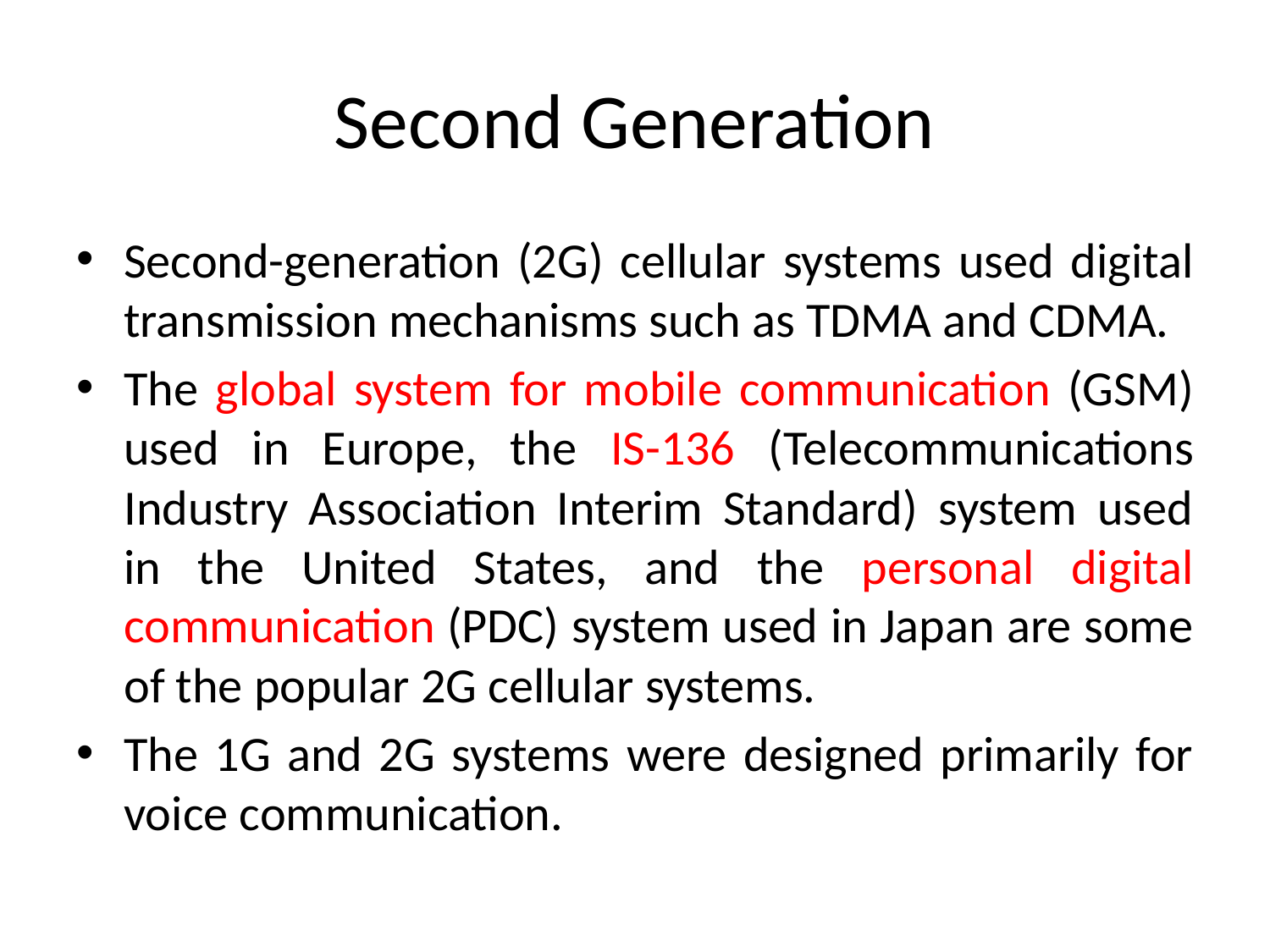

# Second Generation
Second-generation (2G) cellular systems used digital transmission mechanisms such as TDMA and CDMA.
The global system for mobile communication (GSM) used in Europe, the IS-136 (Telecommunications Industry Association Interim Standard) system used in the United States, and the personal digital communication (PDC) system used in Japan are some of the popular 2G cellular systems.
The 1G and 2G systems were designed primarily for voice communication.